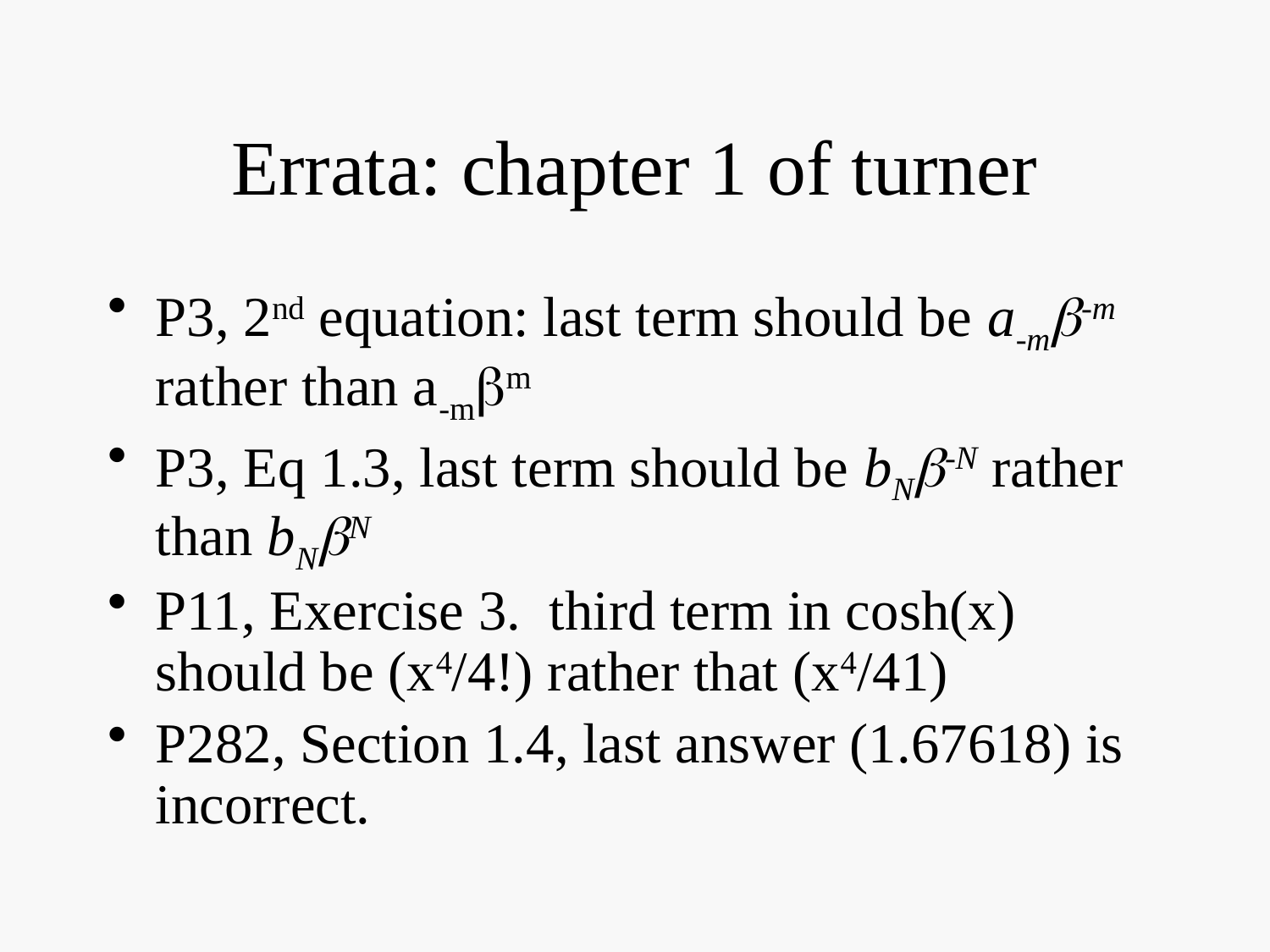

# Errata: chapter 1 of turner
P3, 2nd equation: last term should be a-mβ-m rather than a-mβm
P3, Eq 1.3, last term should be bNβ-N rather than bNβN
P11, Exercise 3.  third term in cosh(x) should be (x4/4!) rather that (x4/41)
P282, Section 1.4, last answer (1.67618) is incorrect.